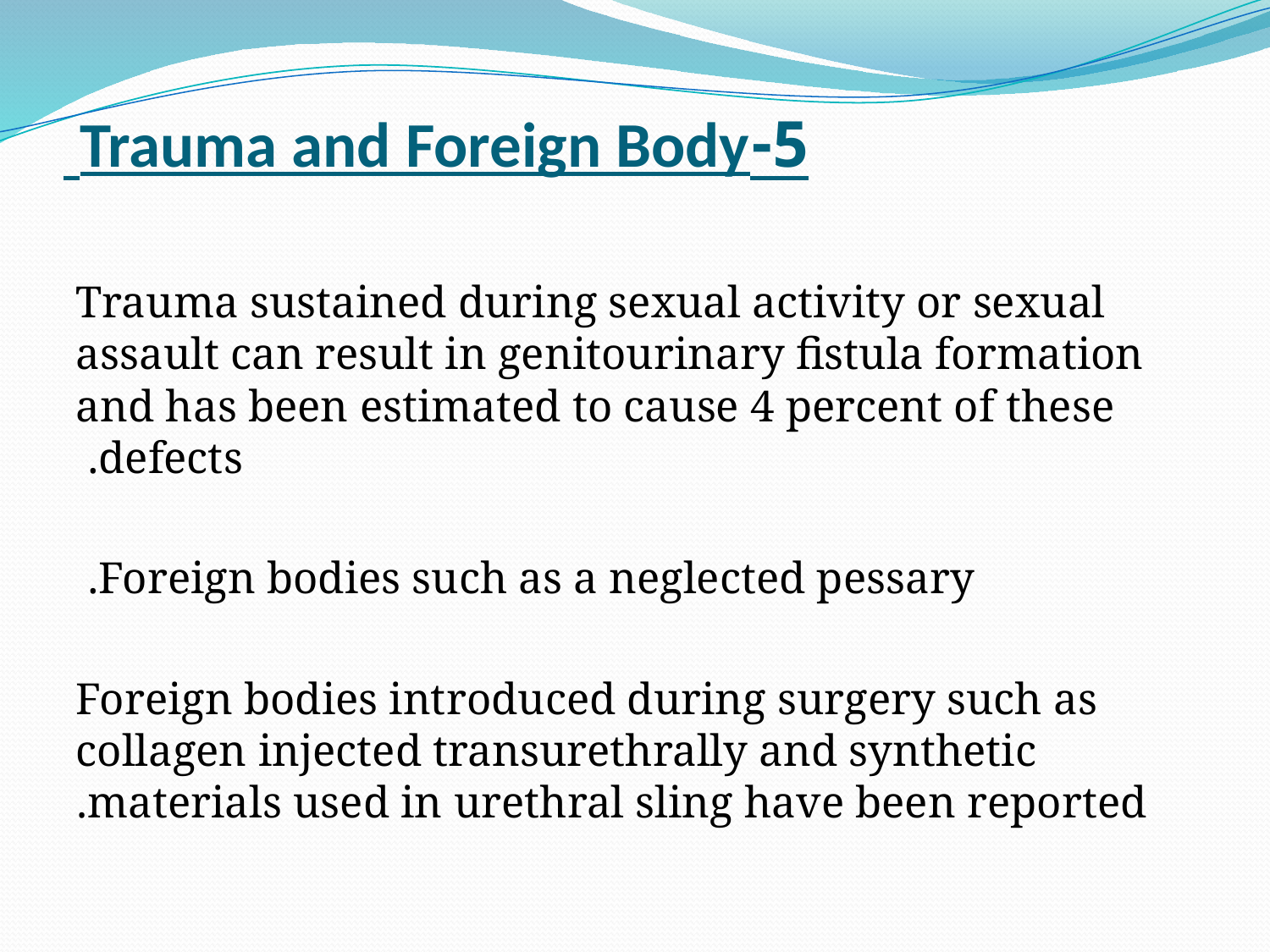

# 5-Trauma and Foreign Body
Trauma sustained during sexual activity or sexual assault can result in genitourinary fistula formation and has been estimated to cause 4 percent of these defects.

Foreign bodies such as a neglected pessary.

Foreign bodies introduced during surgery such as collagen injected transurethrally and synthetic materials used in urethral sling have been reported.